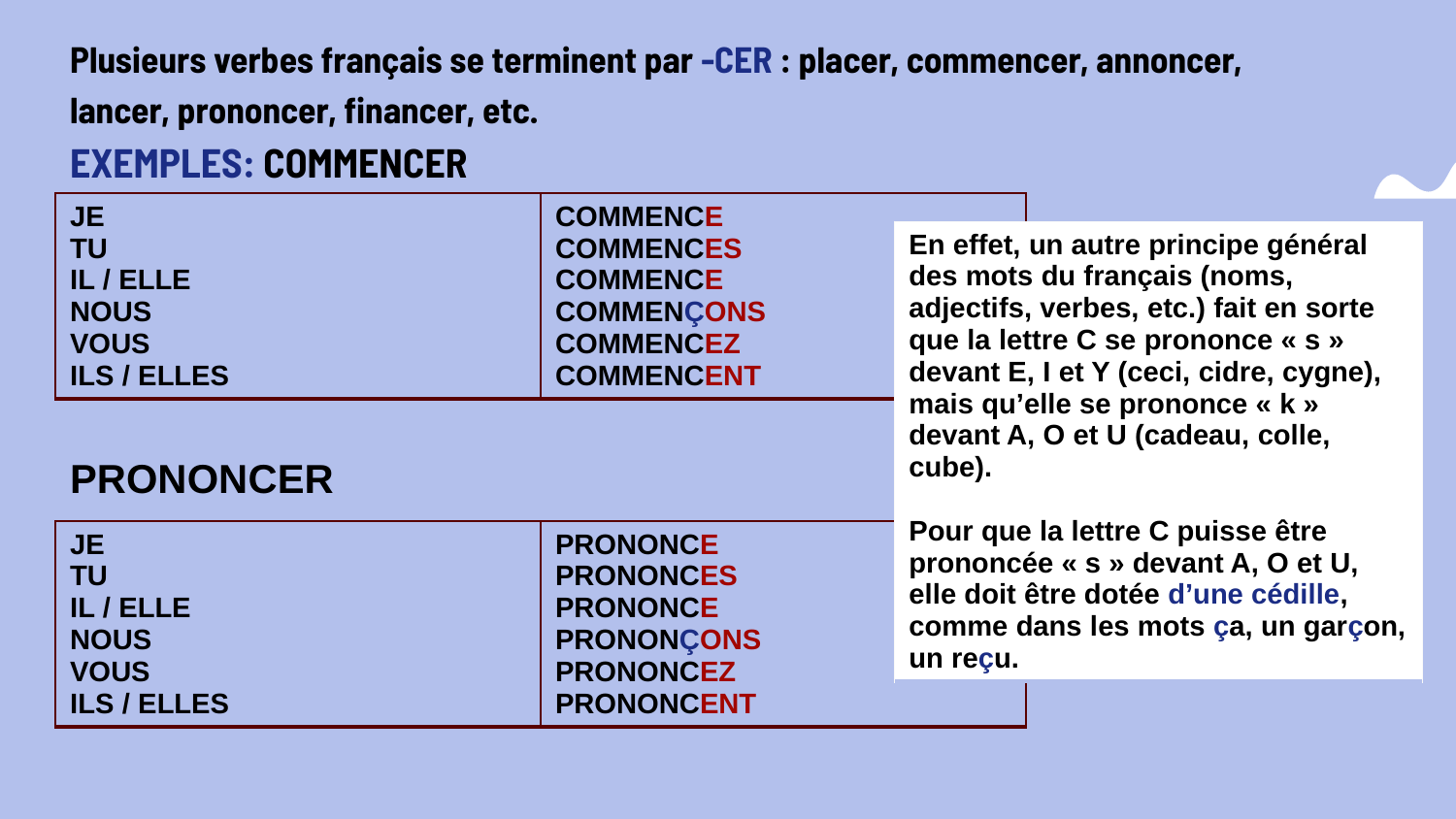

Plusieurs verbes français se terminent par -CER : placer, commencer, annoncer, lancer, prononcer, financer, etc.
EXEMPLES: COMMENCER

| JE TU IL / ELLE NOUS VOUS ILS / ELLES | COMMENCE COMMENCES COMMENCE COMMENÇONS COMMENCEZ COMMENCENT |
| --- | --- |
| En effet, un autre principe général des mots du français (noms, adjectifs, verbes, etc.) fait en sorte que la lettre C se prononce « s » devant E, I et Y (ceci, cidre, cygne), mais qu’elle se prononce « k » devant A, O et U (cadeau, colle, cube). Pour que la lettre C puisse être prononcée « s » devant A, O et U, elle doit être dotée d’une cédille, comme dans les mots ça, un garçon, un reçu. |
| --- |
#
PRONONCER
| JE TU IL / ELLE NOUS VOUS ILS / ELLES | PRONONCE PRONONCES PRONONCE PRONONÇONS PRONONCEZ PRONONCENT |
| --- | --- |